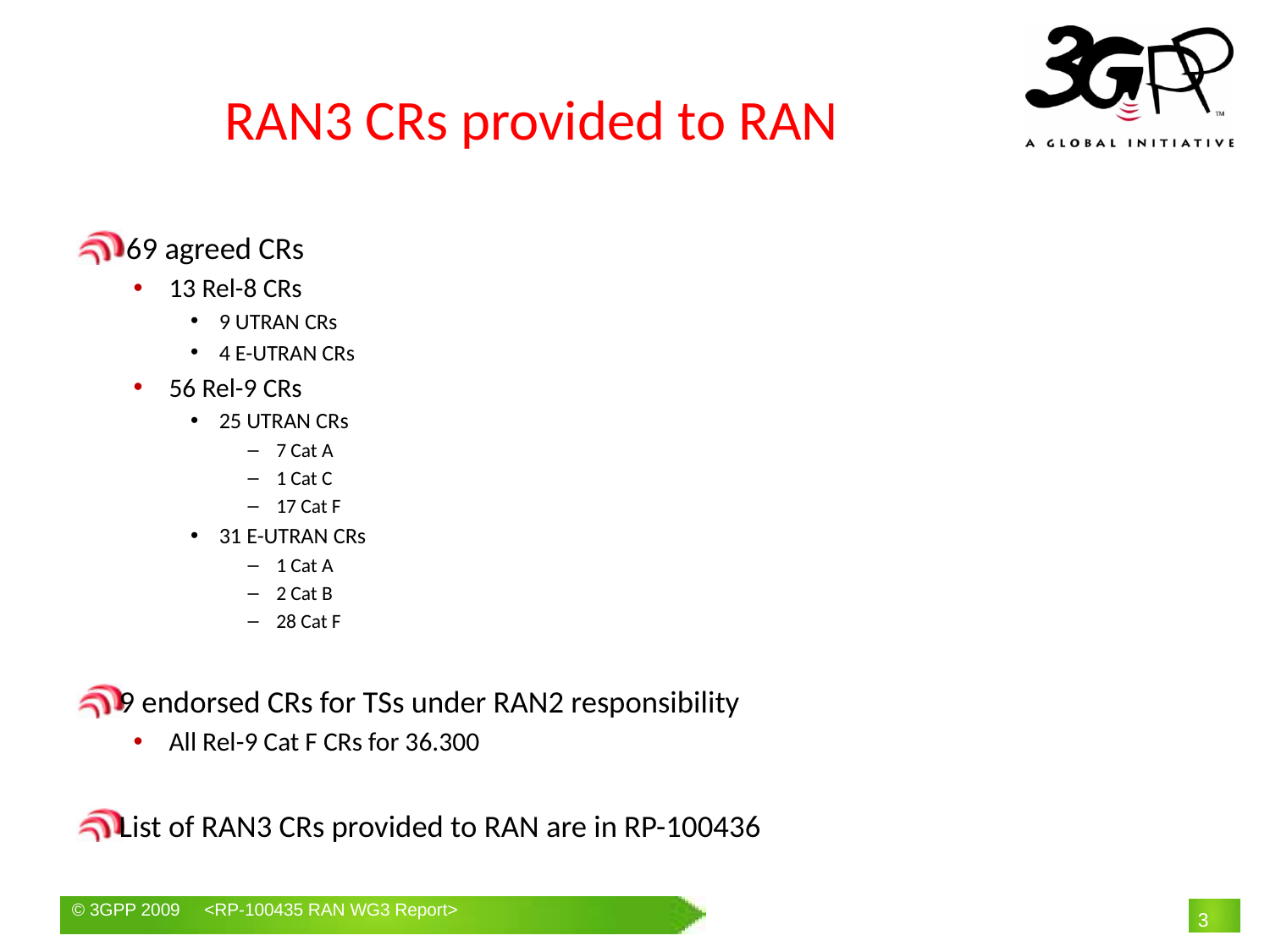

# RAN3 CRs provided to RAN
 69 agreed CRs
13 Rel-8 CRs
9 UTRAN CRs
4 E-UTRAN CRs
56 Rel-9 CRs
25 UTRAN CRs
7 Cat A
1 Cat C
17 Cat F
31 E-UTRAN CRs
1 Cat A
2 Cat B
28 Cat F

9 endorsed CRs for TSs under RAN2 responsibility
All Rel-9 Cat F CRs for 36.300

List of RAN3 CRs provided to RAN are in RP-100436

3